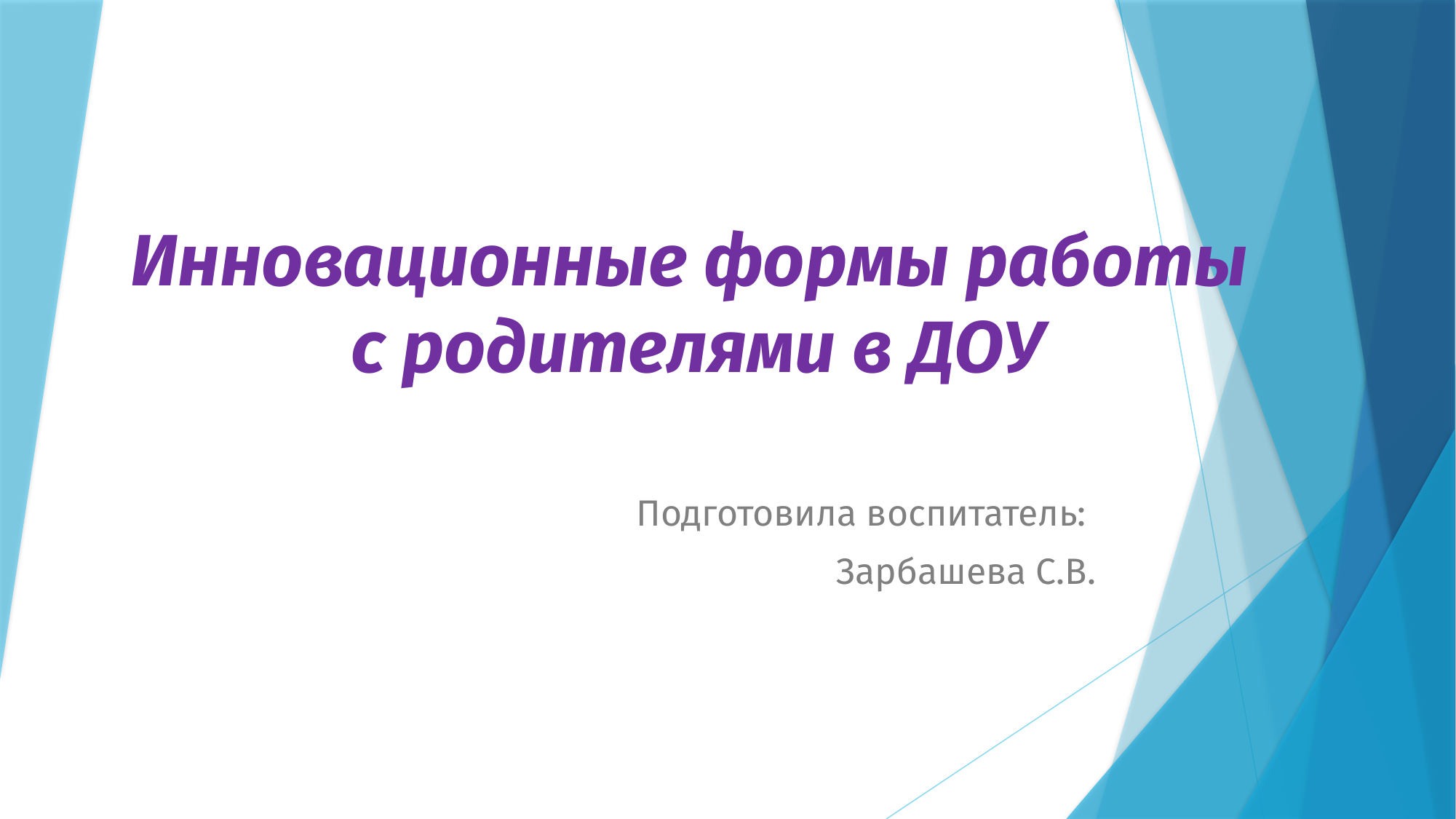

# Инновационные формы работы с родителями в ДОУ
Подготовила воспитатель:
Зарбашева С.В.